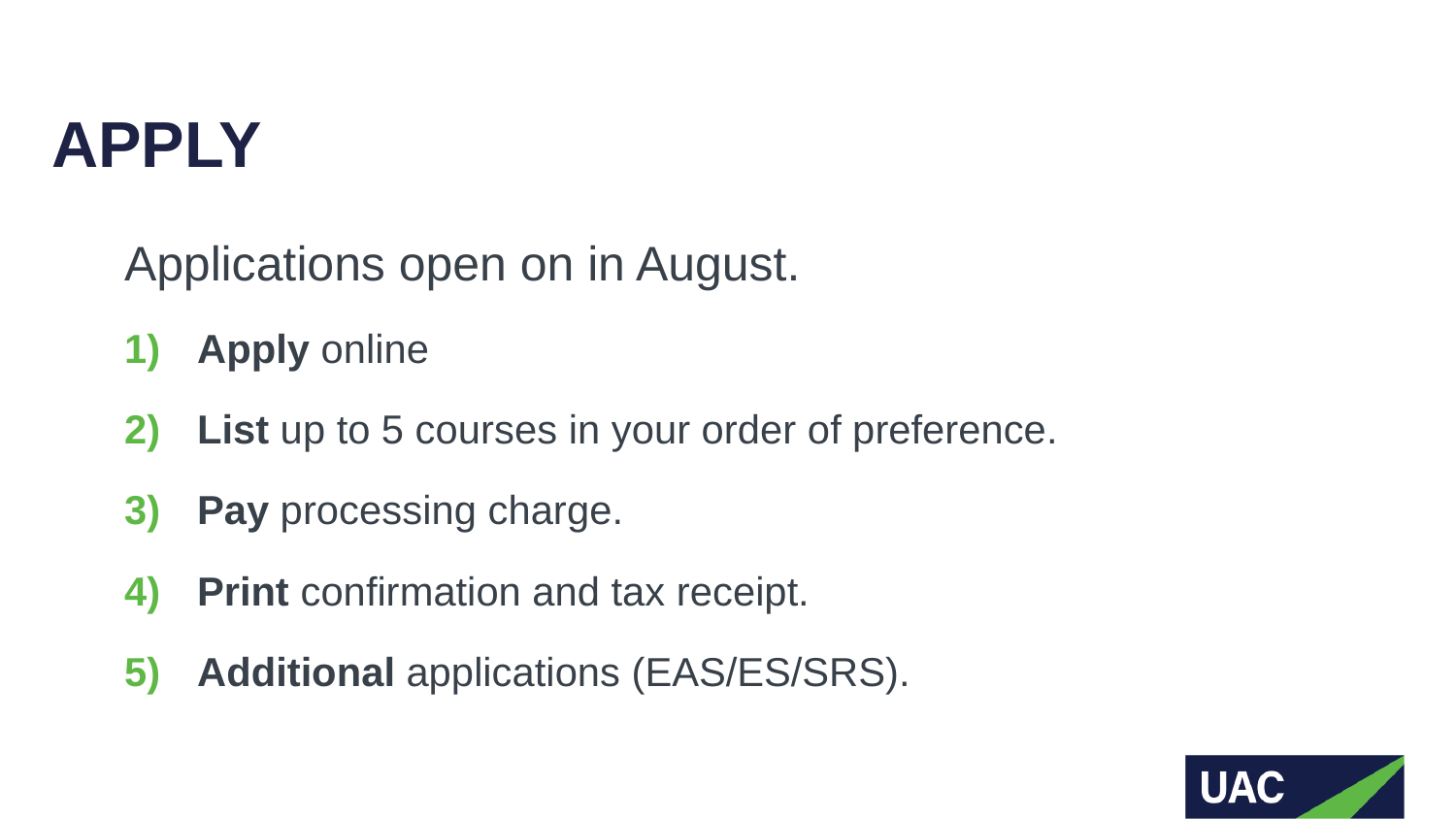

# APPLY
Applications open on in August.
Apply online
List up to 5 courses in your order of preference.
Pay processing charge.
Print confirmation and tax receipt.
Additional applications (EAS/ES/SRS).